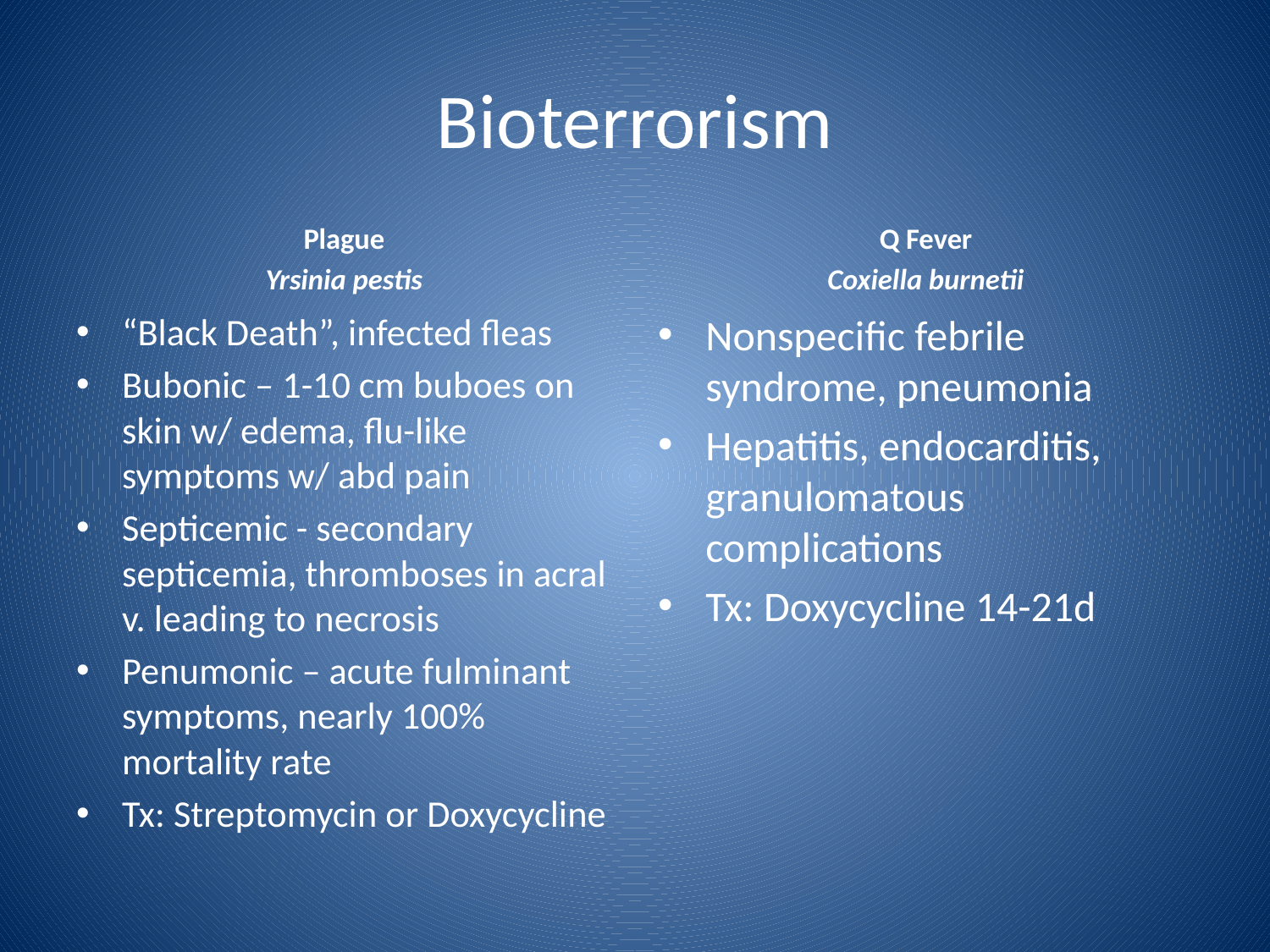

# Bioterrorism
Plague
Yrsinia pestis
Q Fever
Coxiella burnetii
“Black Death”, infected fleas
Bubonic – 1-10 cm buboes on skin w/ edema, flu-like symptoms w/ abd pain
Septicemic - secondary septicemia, thromboses in acral v. leading to necrosis
Penumonic – acute fulminant symptoms, nearly 100% mortality rate
Tx: Streptomycin or Doxycycline
Nonspecific febrile syndrome, pneumonia
Hepatitis, endocarditis, granulomatous complications
Tx: Doxycycline 14-21d